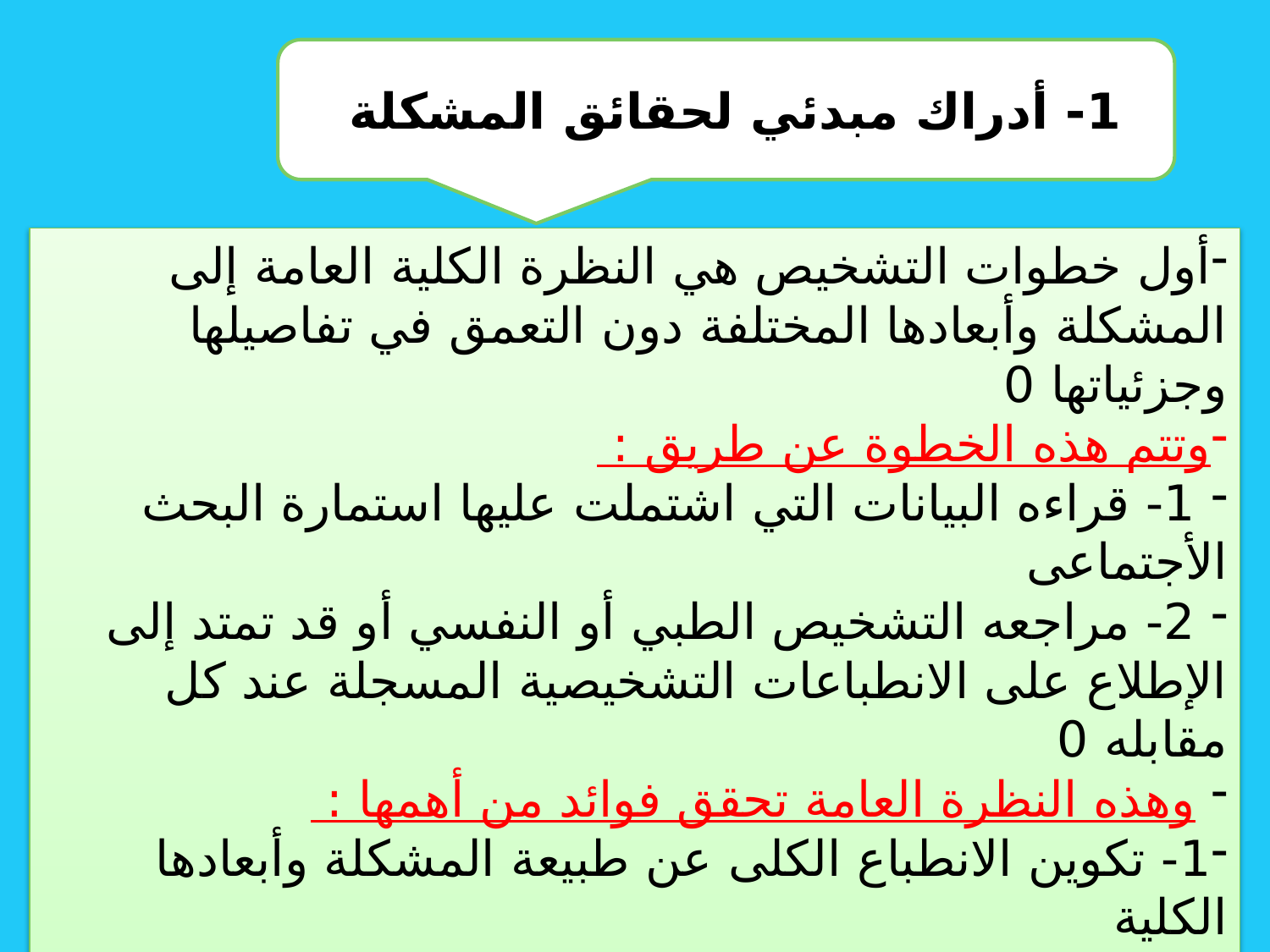

1- أدراك مبدئي لحقائق المشكلة
أول خطوات التشخيص هي النظرة الكلية العامة إلى المشكلة وأبعادها المختلفة دون التعمق في تفاصيلها وجزئياتها 0
وتتم هذه الخطوة عن طريق :
 1- قراءه البيانات التي اشتملت عليها استمارة البحث الأجتماعى
 2- مراجعه التشخيص الطبي أو النفسي أو قد تمتد إلى الإطلاع على الانطباعات التشخيصية المسجلة عند كل مقابله 0
 وهذه النظرة العامة تحقق فوائد من أهمها :
1- تكوين الانطباع الكلى عن طبيعة المشكلة وأبعادها الكلية
2- يحدد  هذا الانطباع مجال التفكير ويركزه في دائرة خاصة مرتبطة بالمشكلة  0